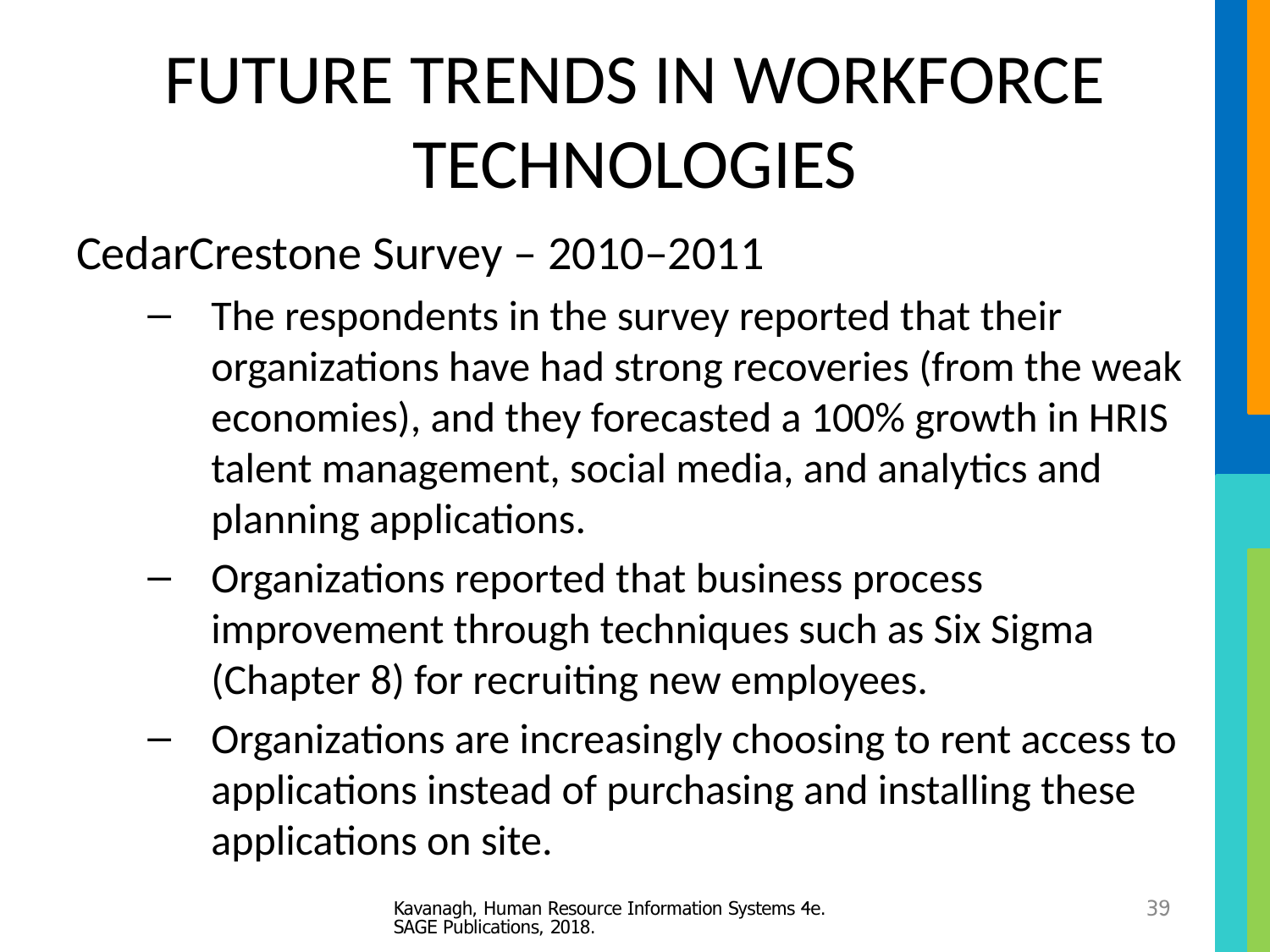

# FUTURE TRENDS IN WORKFORCE TECHNOLOGIES
CedarCrestone Survey – 2010–2011
The respondents in the survey reported that their organizations have had strong recoveries (from the weak economies), and they forecasted a 100% growth in HRIS talent management, social media, and analytics and planning applications.
Organizations reported that business process improvement through techniques such as Six Sigma (Chapter 8) for recruiting new employees.
Organizations are increasingly choosing to rent access to applications instead of purchasing and installing these applications on site.
Kavanagh, Human Resource Information Systems 4e. SAGE Publications, 2018.
39